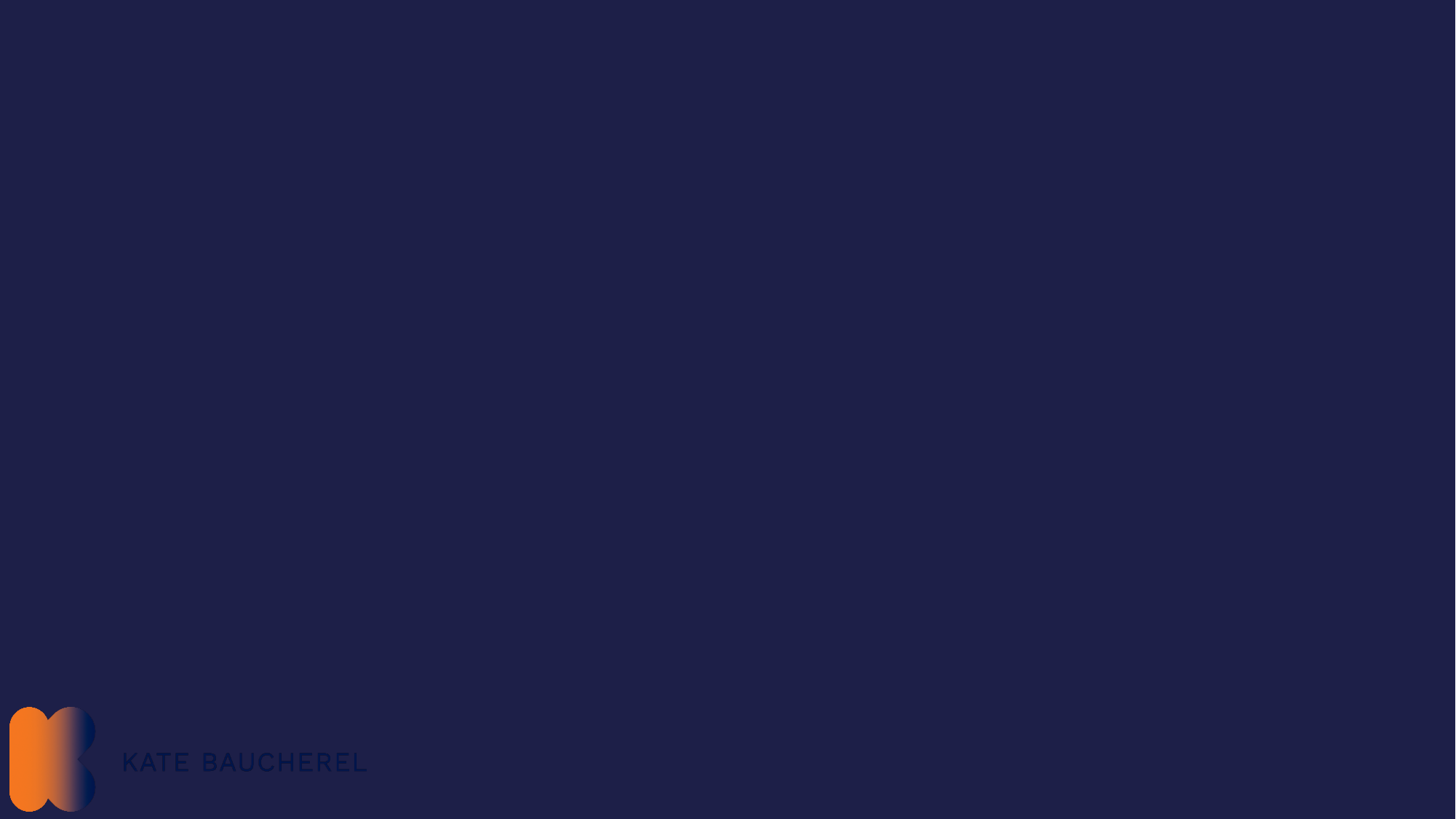

# Stablecoins and central banks
2018: Facebook proposed issuing a stablecoin called “Libra” for its 2 billion users
Central banks realised that this might disrupt the monetary stability of their countries if people used Libra rather than, say, Euros or Pounds Sterling
Libra was abandoned – but PayPal began to explore the concept
2023: François Villeroy de Galhau, Governor of Banque de France, said, in support of Central Bank Digital Currencies:“Paypal’s project of a global stablecoin for retail payments is a stark reminder that if we don’t take the initiative, someone else will.”